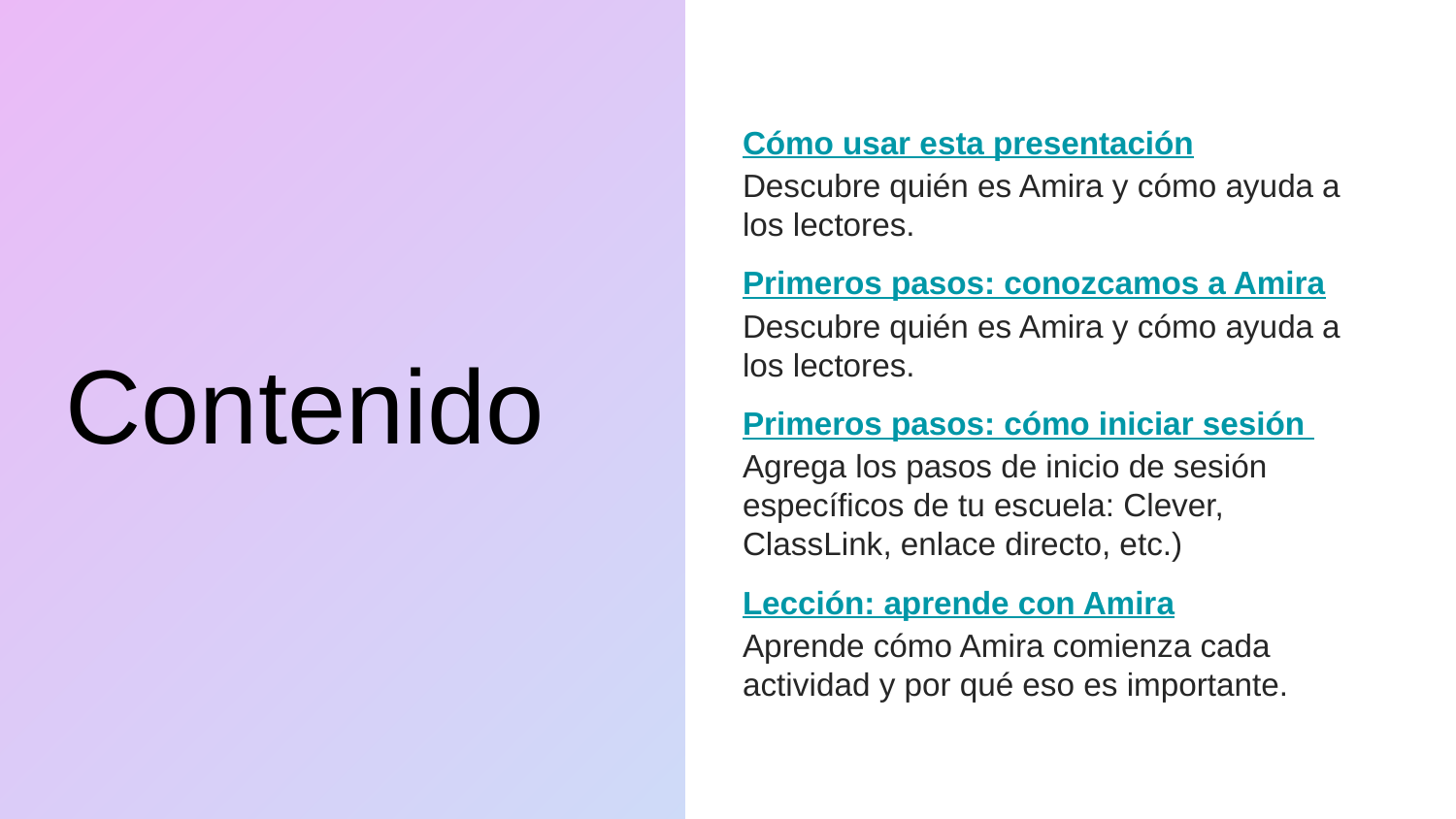

Cómo usar esta presentación
Descubre quién es Amira y cómo ayuda a los lectores.
Primeros pasos: conozcamos a Amira
Descubre quién es Amira y cómo ayuda a los lectores.
Primeros pasos: cómo iniciar sesión
Agrega los pasos de inicio de sesión específicos de tu escuela: Clever, ClassLink, enlace directo, etc.)
Lección: aprende con Amira
Aprende cómo Amira comienza cada actividad y por qué eso es importante.
Contenido